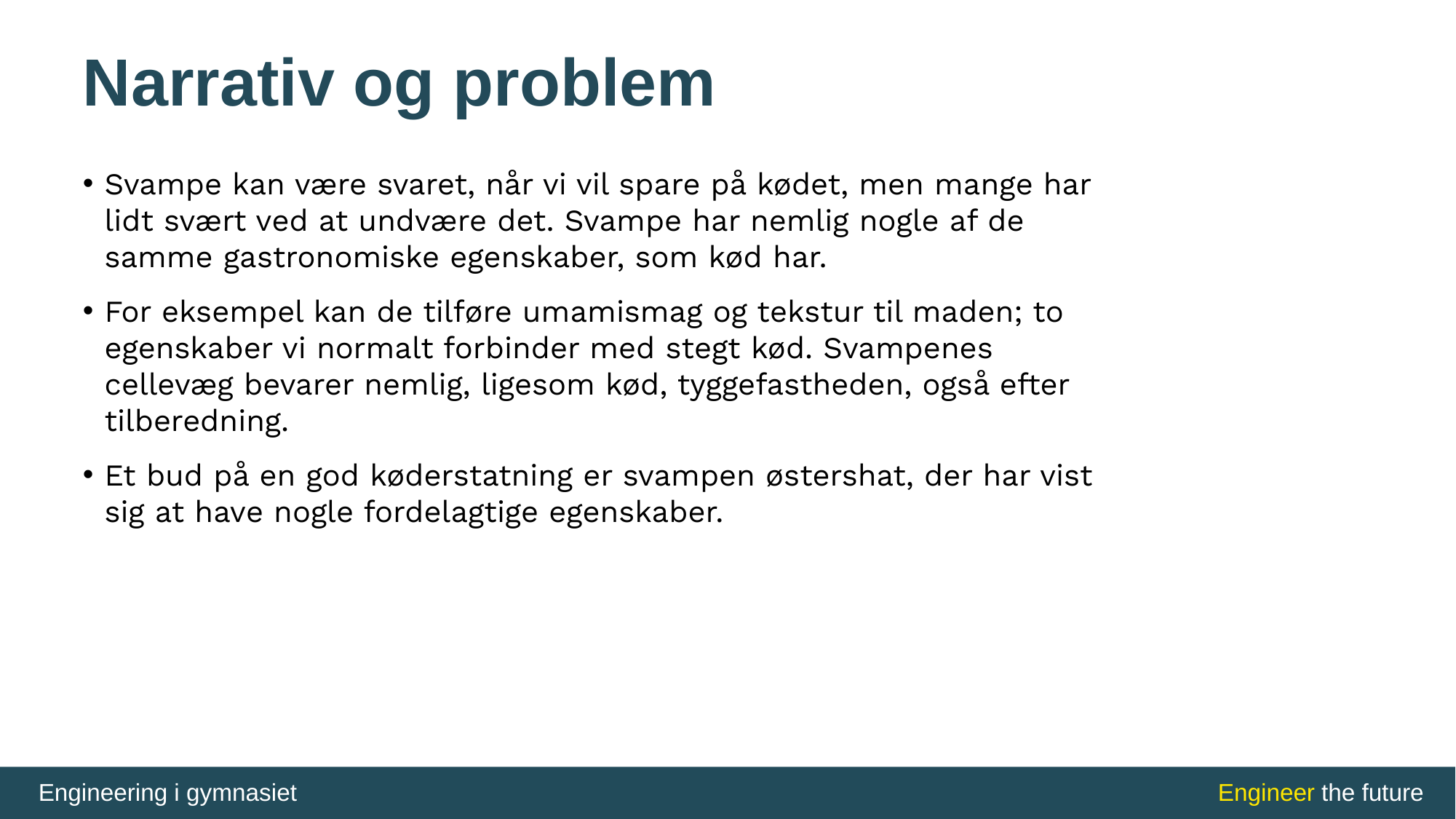

# Narrativ og problem
Svampe kan være svaret, når vi vil spare på kødet, men mange har lidt svært ved at undvære det. Svampe har nemlig nogle af de samme gastronomiske egenskaber, som kød har.
For eksempel kan de tilføre umamismag og tekstur til maden; to egenskaber vi normalt forbinder med stegt kød. Svampenes cellevæg bevarer nemlig, ligesom kød, tyggefastheden, også efter tilberedning.
Et bud på en god køderstatning er svampen østershat, der har vist sig at have nogle fordelagtige egenskaber.